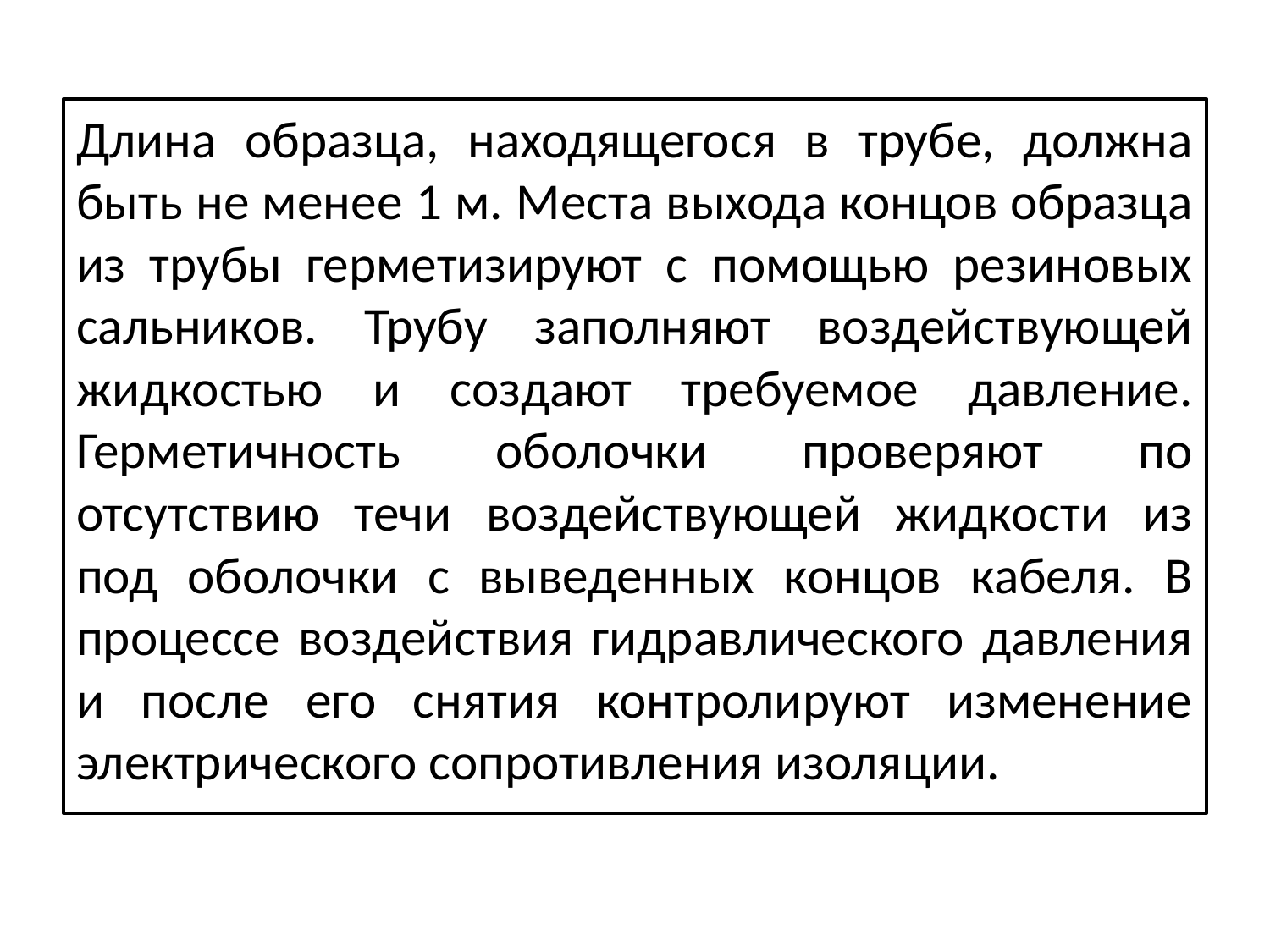

#
Длина образца, находящегося в трубе, должна быть не менее 1 м. Места выхода концов образца из трубы герметизируют с помощью резиновых сальников. Трубу заполняют воздействующей жидкостью и создают требуемое давление. Герметичность оболочки проверяют по отсутствию течи воздействующей жидкости из под оболочки с выведенных концов кабеля. В процессе воздействия гидравлического давления и после его снятия контролируют изменение электрического сопротивления изоляции.